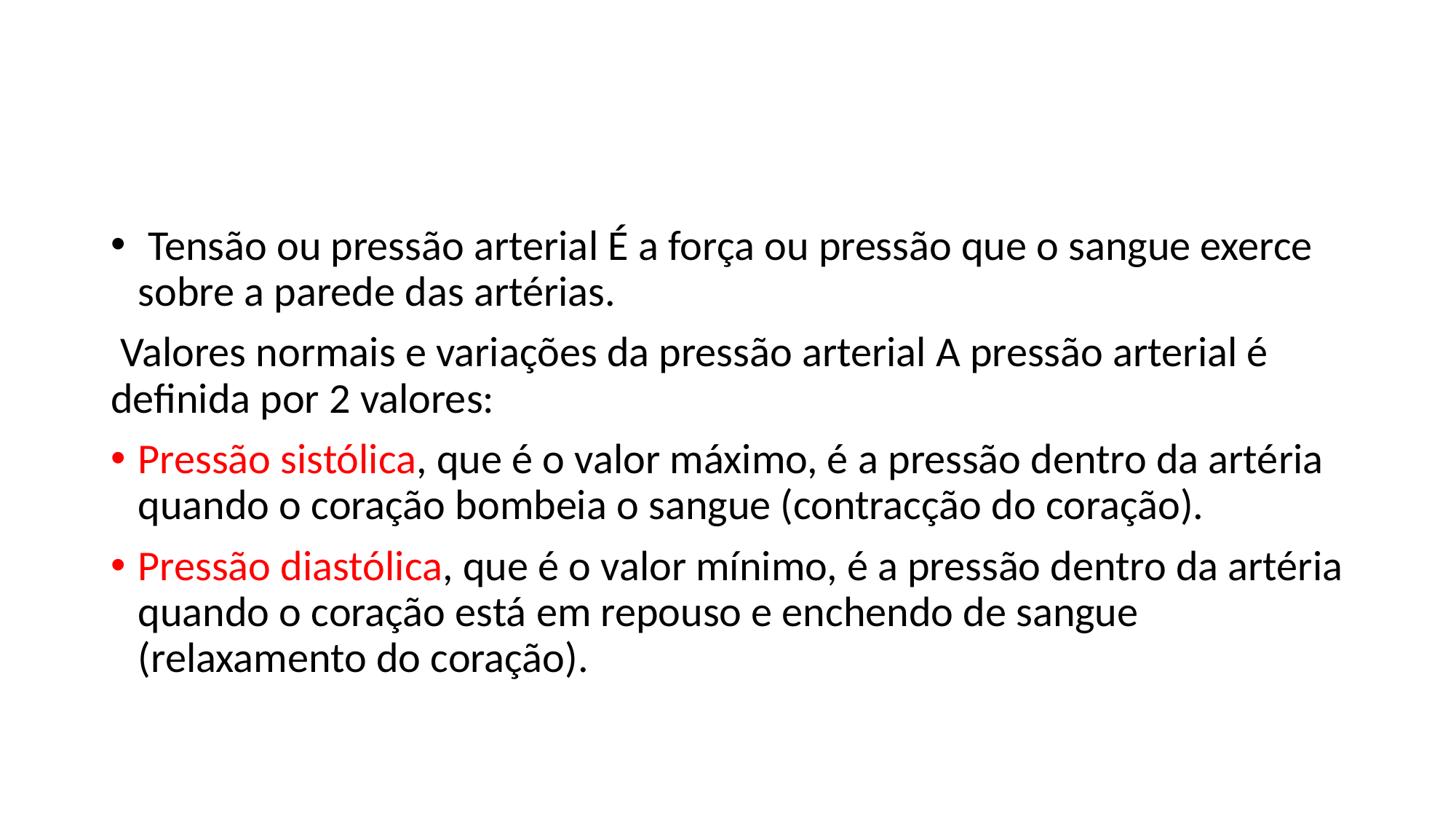

#
 Tensão ou pressão arterial É a força ou pressão que o sangue exerce sobre a parede das artérias.
 Valores normais e variações da pressão arterial A pressão arterial é definida por 2 valores:
Pressão sistólica, que é o valor máximo, é a pressão dentro da artéria quando o coração bombeia o sangue (contracção do coração).
Pressão diastólica, que é o valor mínimo, é a pressão dentro da artéria quando o coração está em repouso e enchendo de sangue (relaxamento do coração).